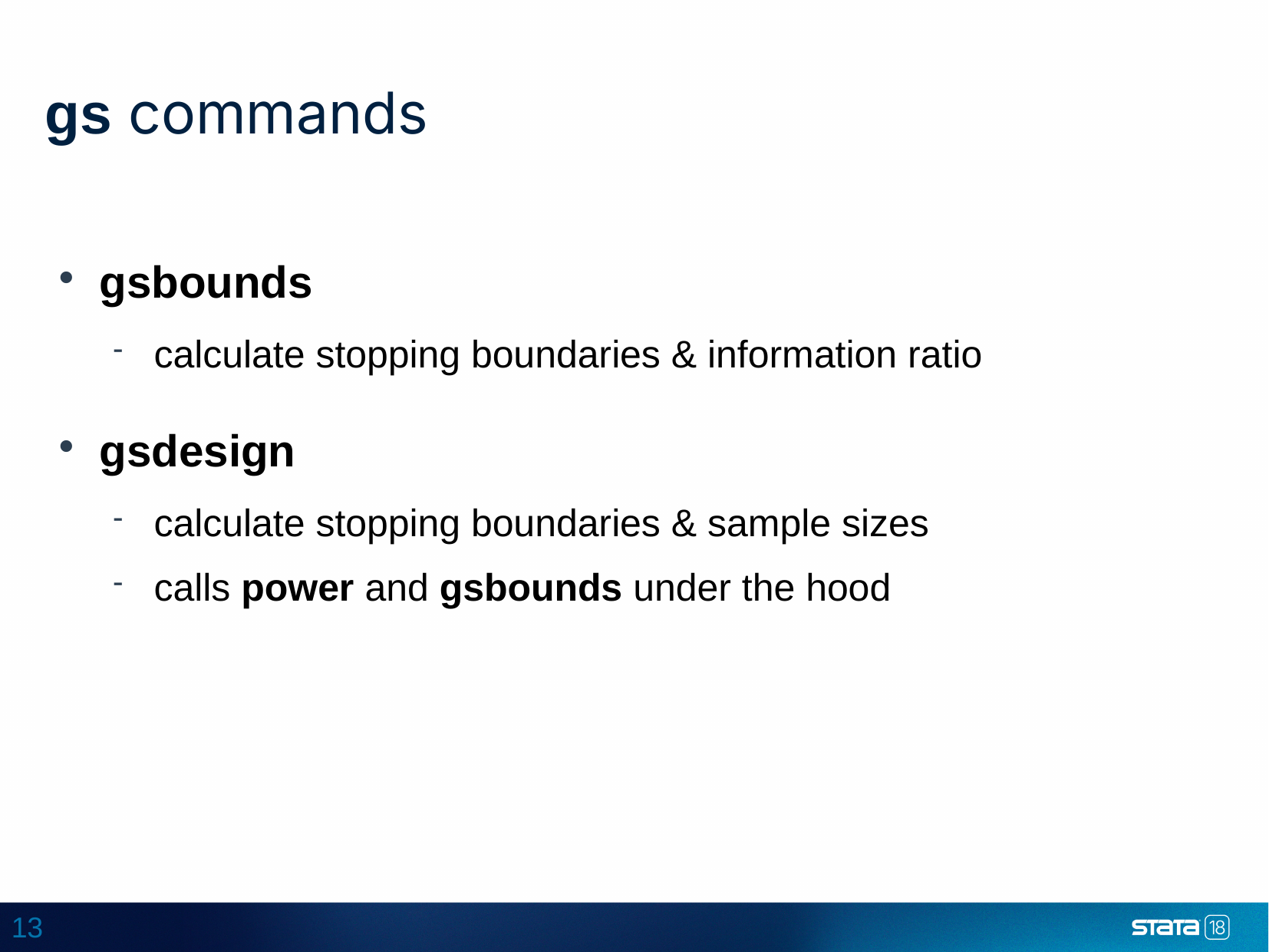

gs commands
gsbounds
calculate stopping boundaries & information ratio
gsdesign
calculate stopping boundaries & sample sizes
calls power and gsbounds under the hood
13